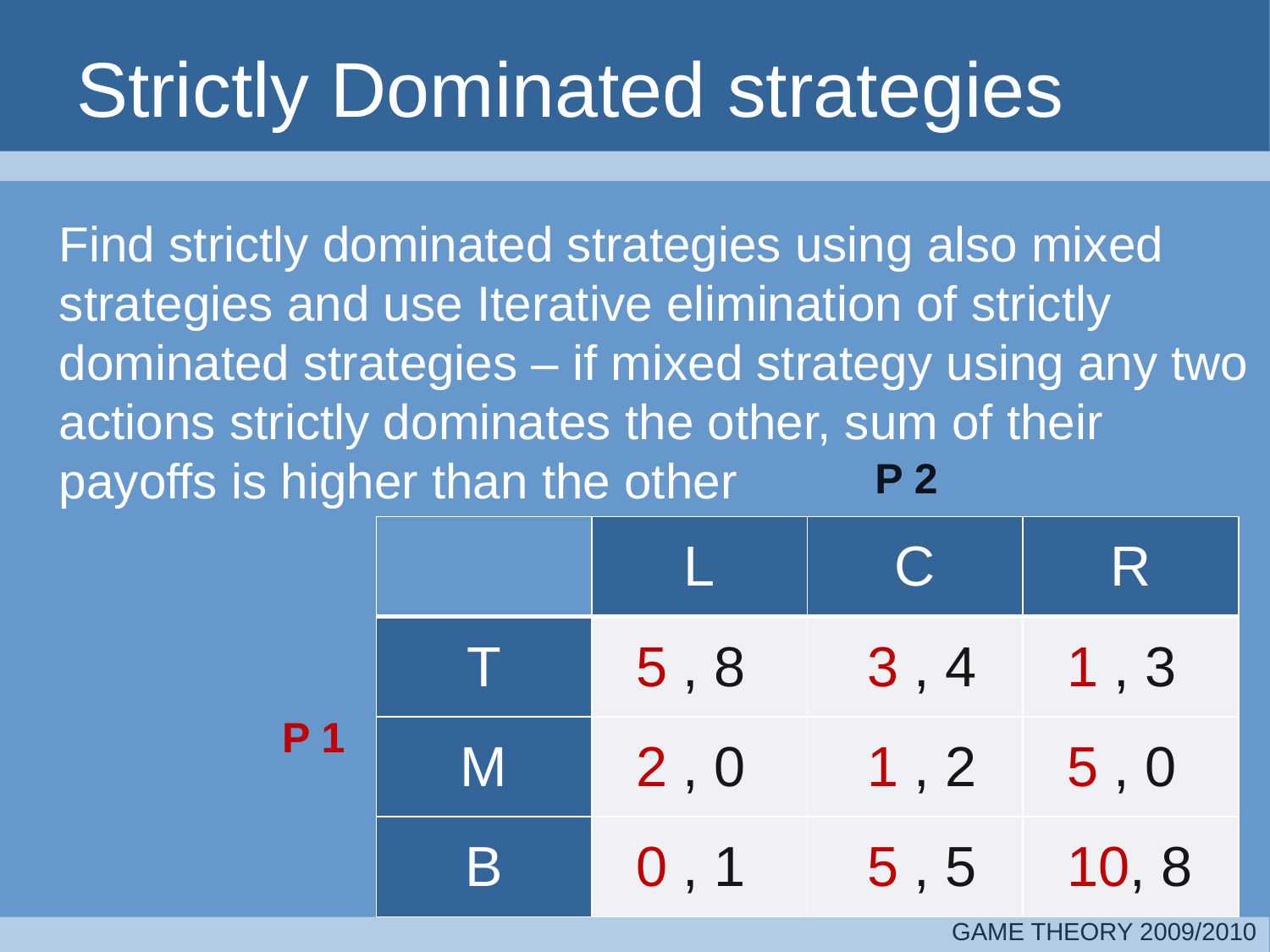

# Strictly Dominated strategies
	Find strictly dominated strategies using also mixed strategies and use Iterative elimination of strictly dominated strategies – if mixed strategy using any two actions strictly dominates the other, sum of their payoffs is higher than the other
P 2
|  | L | C | R |
| --- | --- | --- | --- |
| T | 5 , 8 | 3 , 4 | 1 , 3 |
| M | 2 , 0 | 1 , 2 | 5 , 0 |
| B | 0 , 1 | 5 , 5 | 10, 8 |
P 1
GAME THEORY 2009/2010